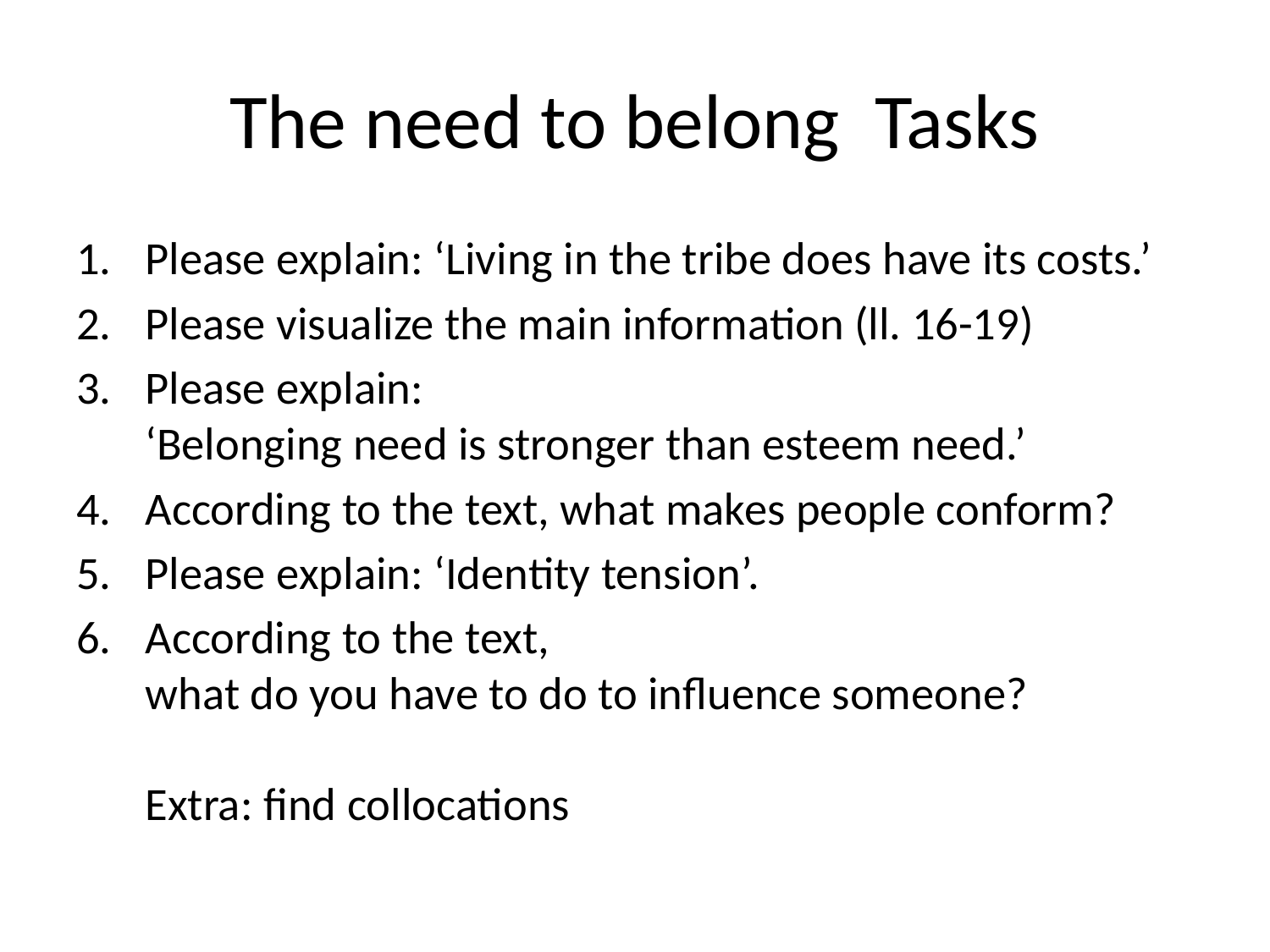

# The need to belong  Tasks
Please explain: ‘Living in the tribe does have its costs.’
Please visualize the main information (ll. 16-19)
Please explain:
‘Belonging need is stronger than esteem need.’
According to the text, what makes people conform?
Please explain: ‘Identity tension’.
According to the text,
what do you have to do to influence someone?
Extra: find collocations